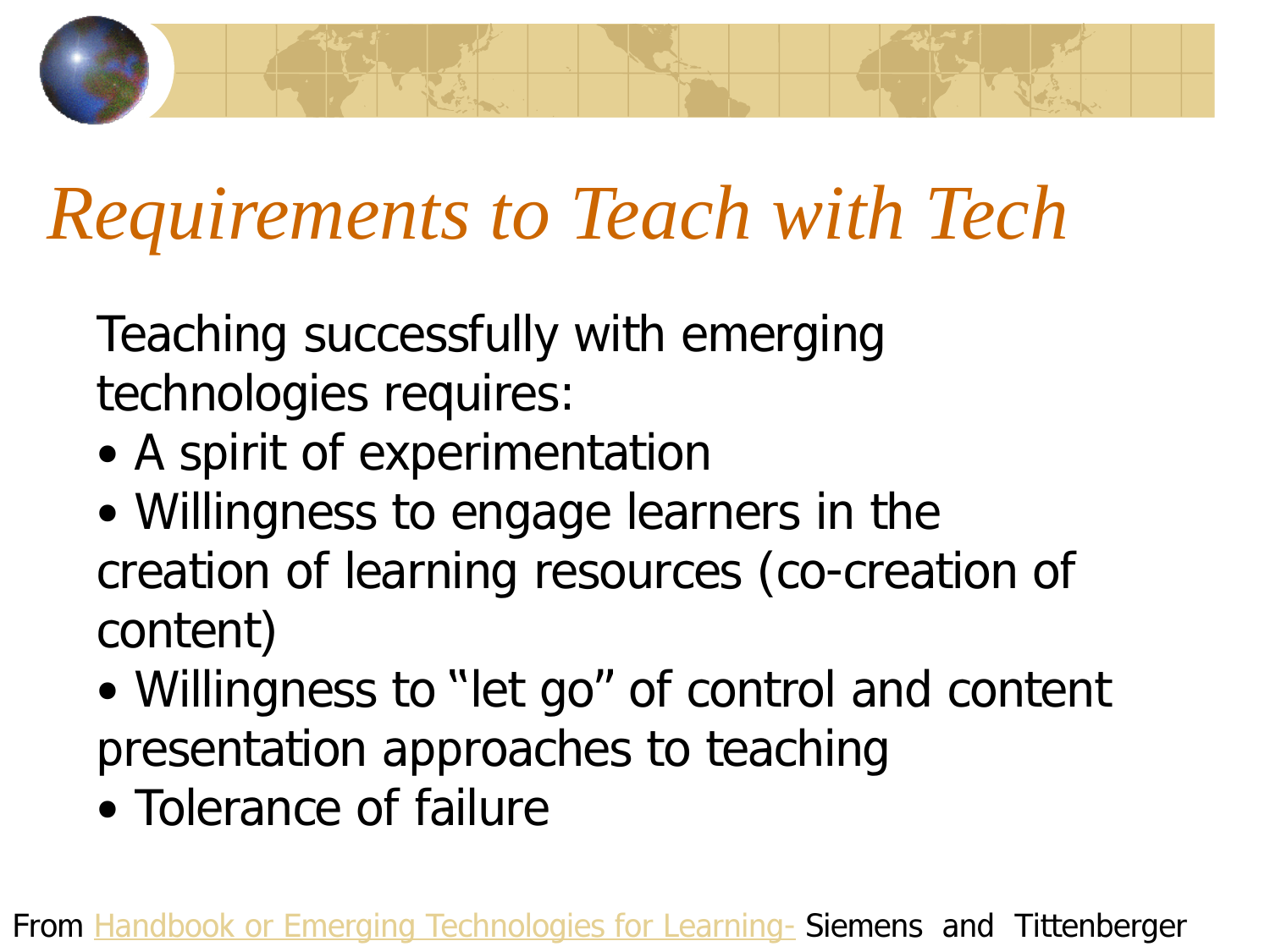

# Requirements to Teach with Tech
Teaching successfully with emerging technologies requires:
• A spirit of experimentation
• Willingness to engage learners in the creation of learning resources (co-creation of content)
• Willingness to “let go” of control and content presentation approaches to teaching
• Tolerance of failure

From Handbook or Emerging Technologies for Learning- Siemens  and  Tittenberger
Teaching successfully with emerging technologies requires:

Teaching successfully with emerging technologies requires:

Teaching successfully with emerging technologies requires:

• A spirit of experimentation

• A spirit of experimentation

• A spirit of experimentation

• Willingness to engage learners in the creation of learning resources (co-creation of content)

• Willingness to engage learners in the creation of learning resources (co-creation of content)

• Willingness to engage learners in the creation of learning resources (co-creation of content)

• Willingness to “let go” of control and content presentation approaches to teaching

• Willingness to “let go” of control and content presentation approaches to teaching

• Willingness to “let go” of control and content presentation approaches to teaching

• Tolerance of failur
• Tolerance of failur
• Tolerance of failur